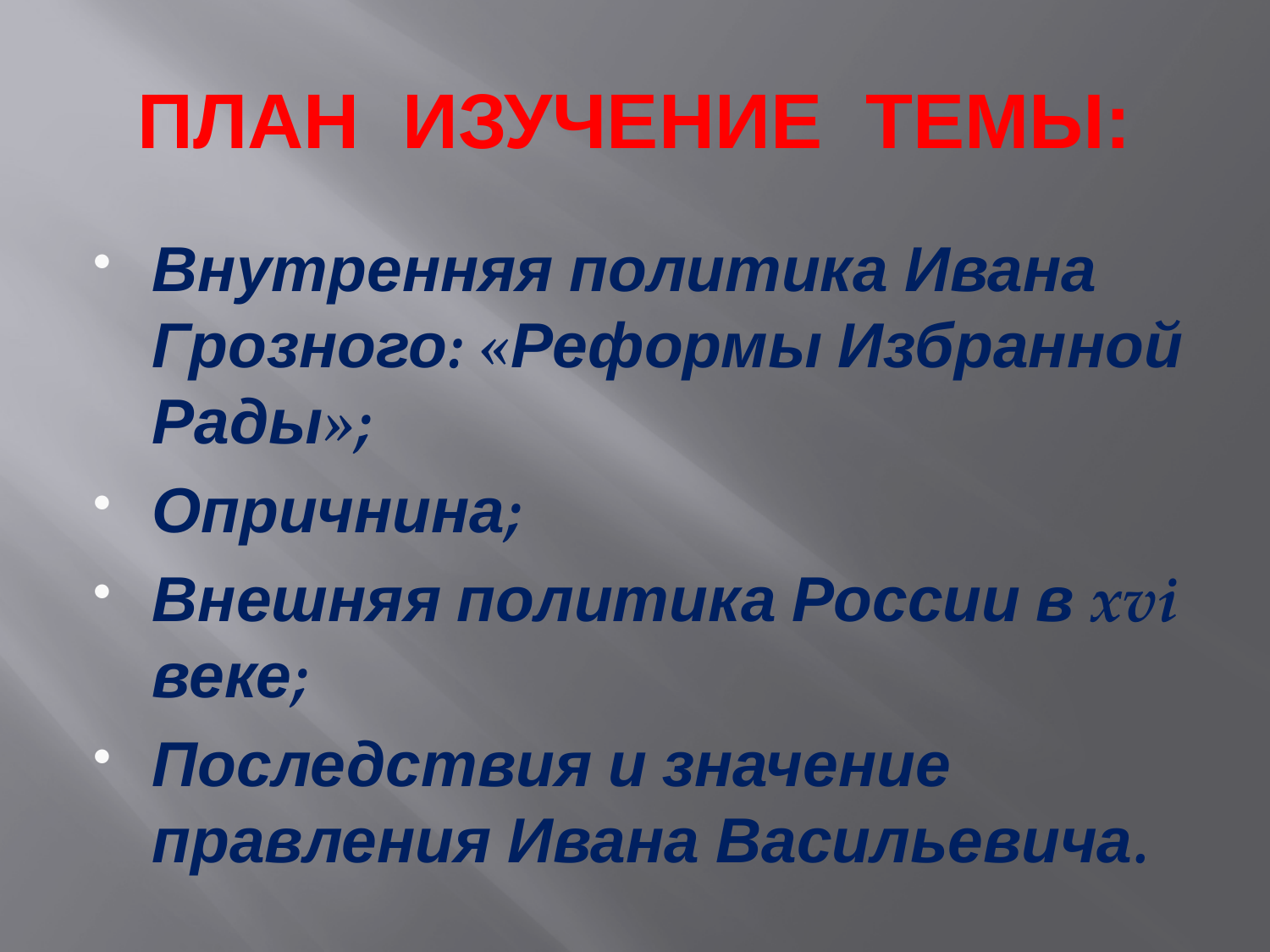

# ПЛАН  ИЗУЧЕНИЕ  ТЕМЫ:
Внутренняя политика Ивана Грозного: «Реформы Избранной Рады»;
Опричнина;
Внешняя политика России в xvi веке;
Последствия и значение правления Ивана Васильевича.